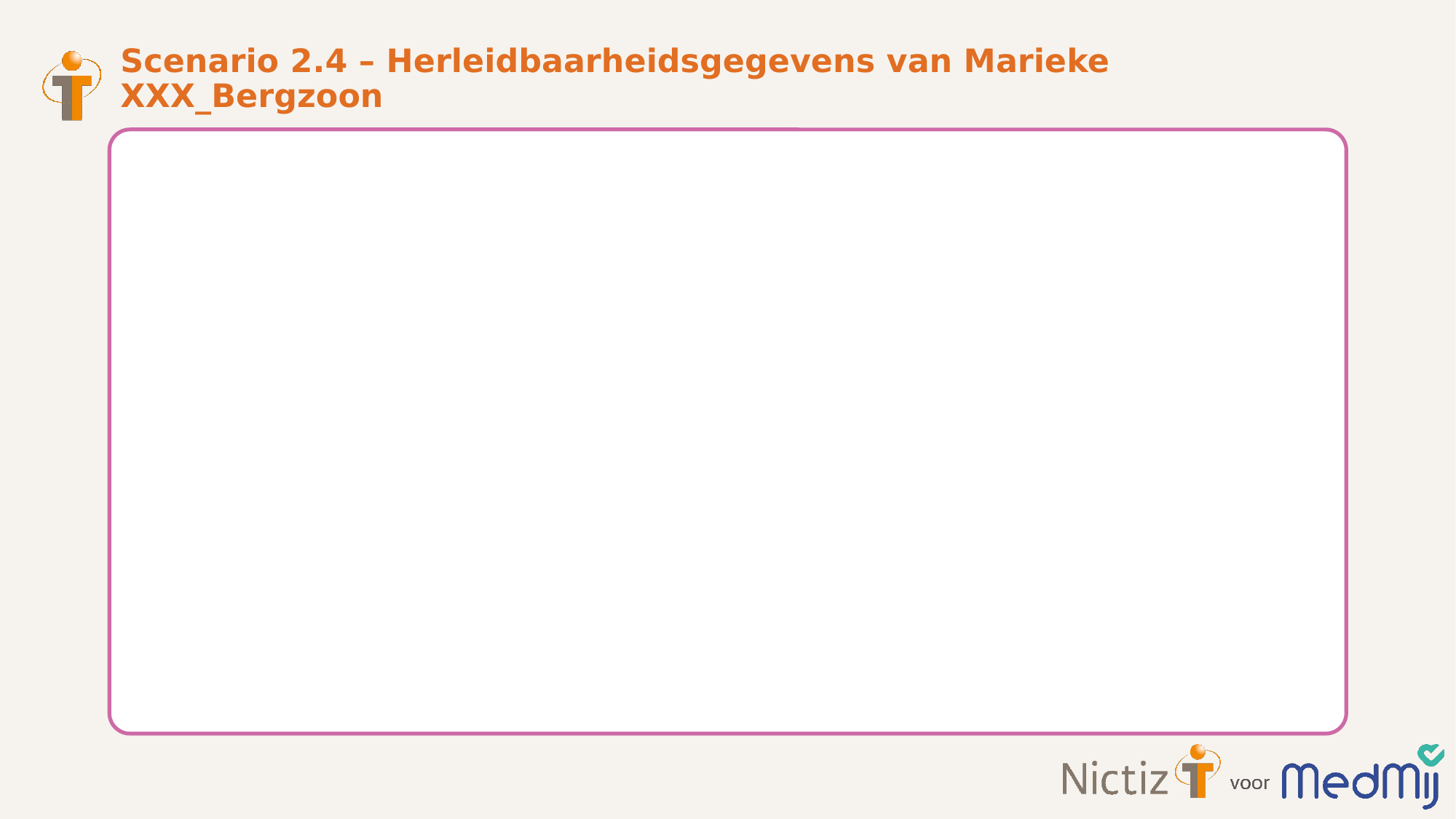

# Scenario 2.4 – Herleidbaarheidsgegevens van Marieke XXX_Bergzoon